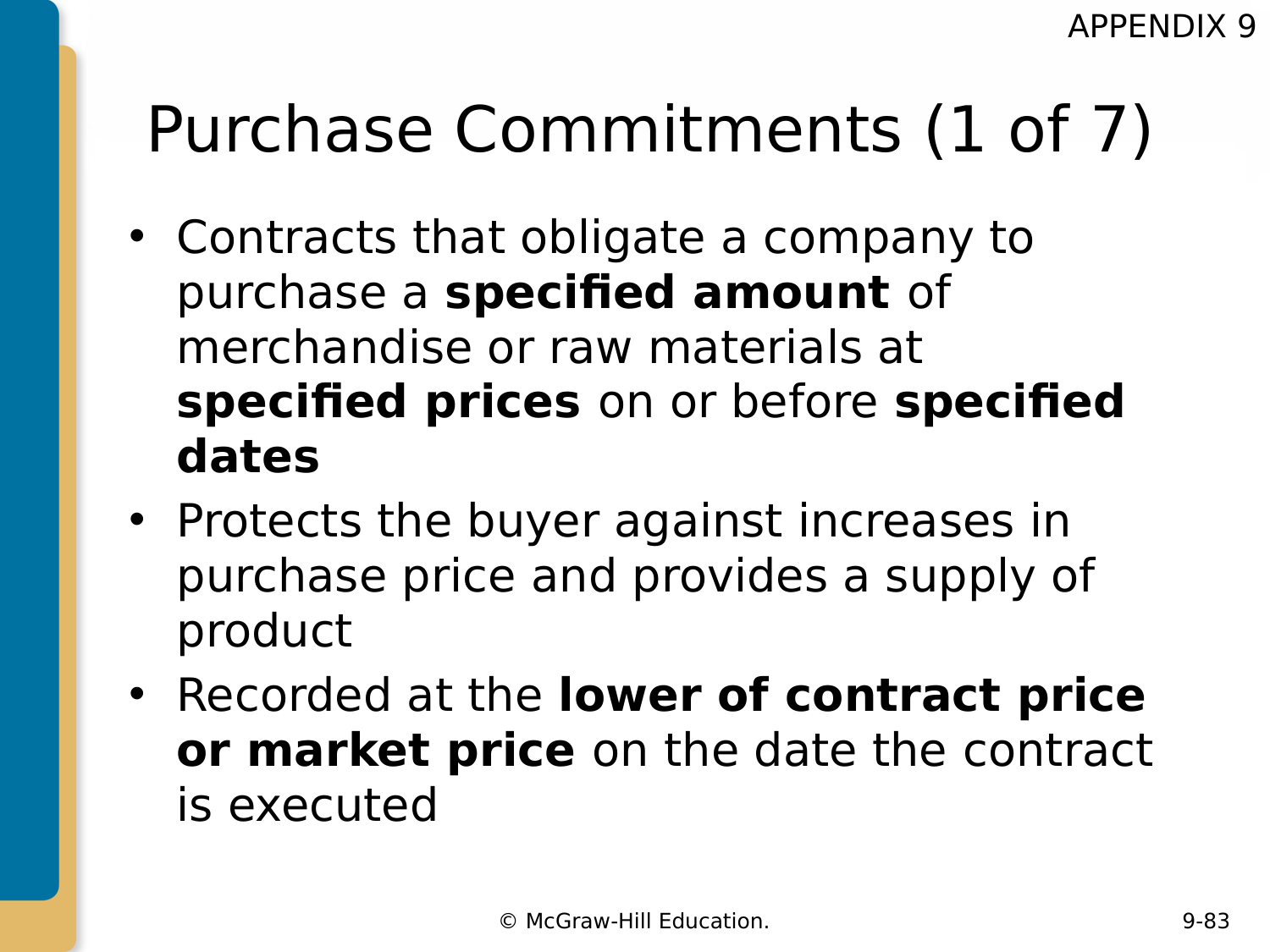

APPENDIX 9
# Purchase Commitments (1 of 7)
Contracts that obligate a company to purchase a specified amount of merchandise or raw materials at specified prices on or before specified dates
Protects the buyer against increases in purchase price and provides a supply of product
Recorded at the lower of contract price or market price on the date the contract is executed